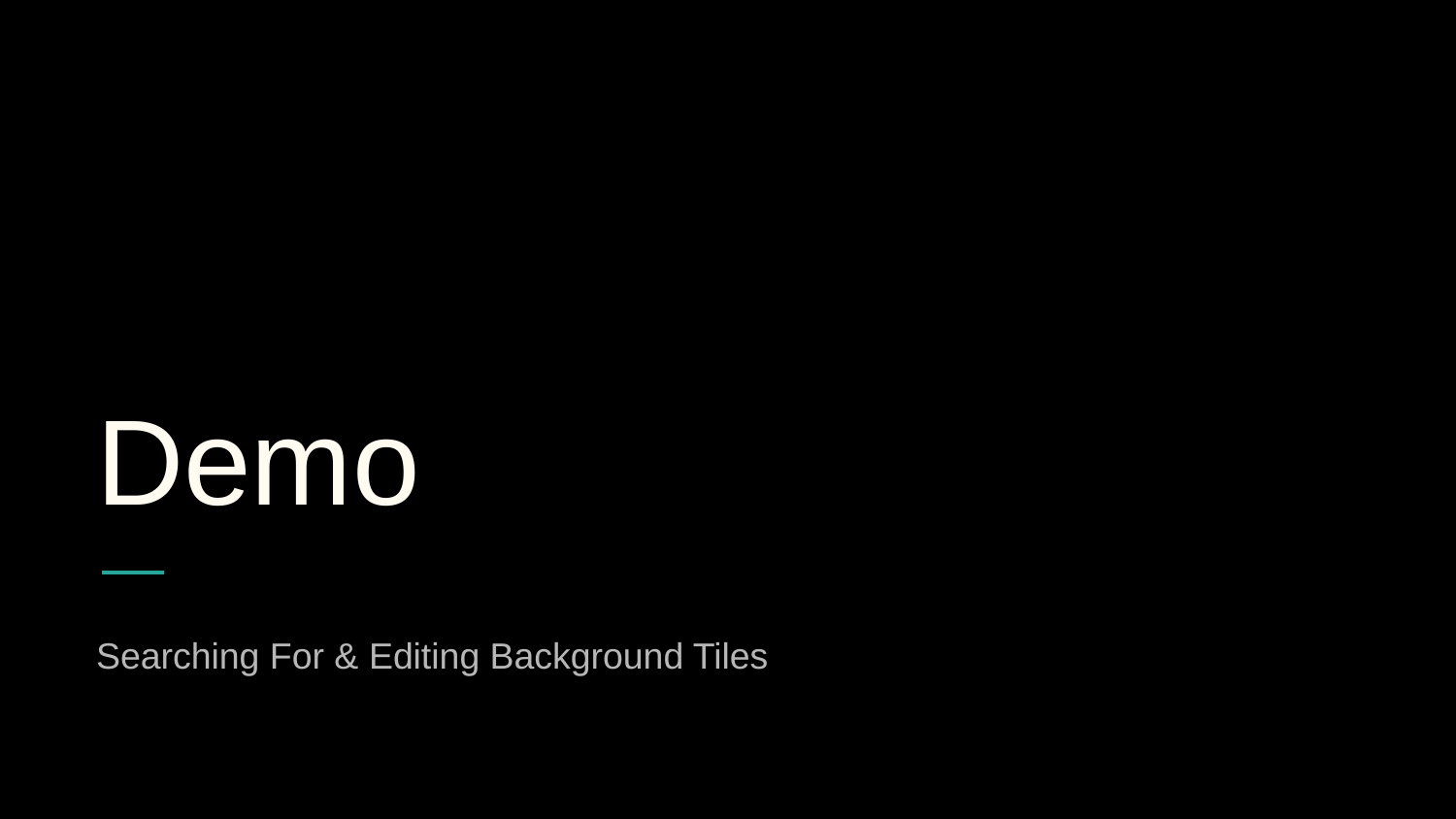

# Demo
Searching For & Editing Background Tiles
12.04.2016 (5844 2F70)SDthgkkjkj